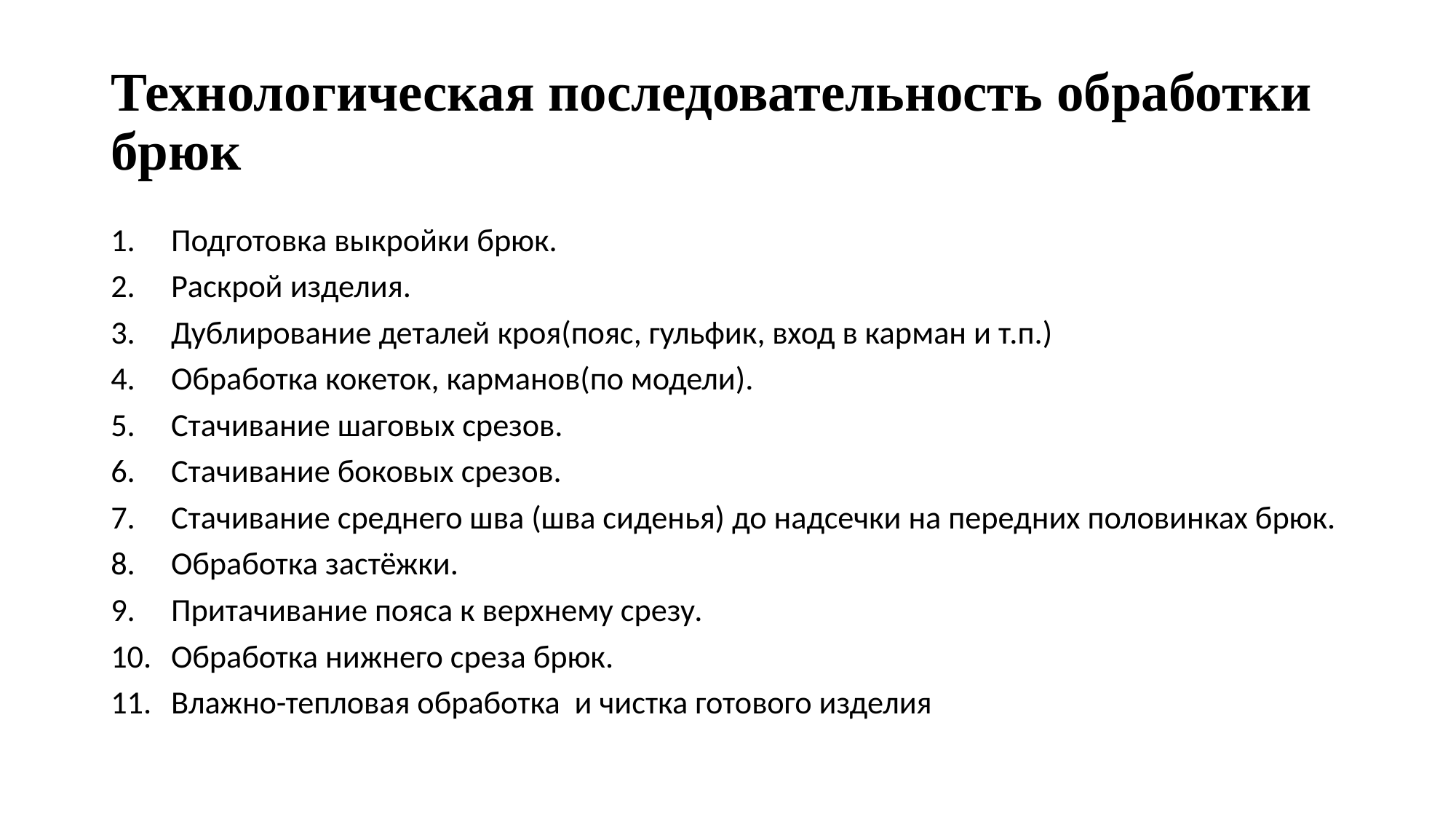

# Технологическая последовательность обработки брюк
Подготовка выкройки брюк.
Раскрой изделия.
Дублирование деталей кроя(пояс, гульфик, вход в карман и т.п.)
Обработка кокеток, карманов(по модели).
Стачивание шаговых срезов.
Стачивание боковых срезов.
Стачивание среднего шва (шва сиденья) до надсечки на передних половинках брюк.
Обработка застёжки.
Притачивание пояса к верхнему срезу.
Обработка нижнего среза брюк.
Влажно-тепловая обработка  и чистка готового изделия